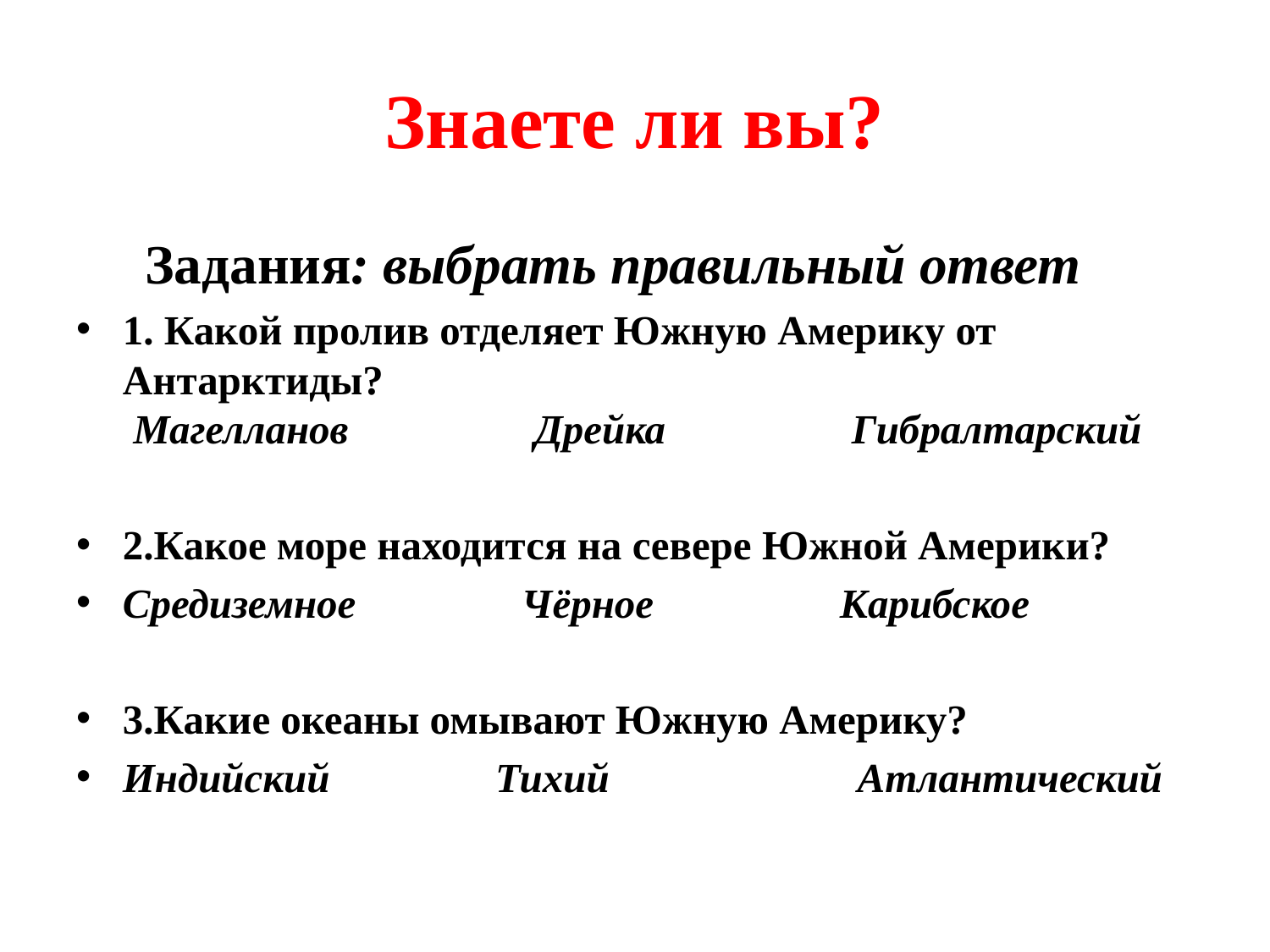

# Знаете ли вы?
     Задания: выбрать правильный ответ
1. Какой пролив отделяет Южную Америку от Антарктиды?                                                                                Магелланов                  Дрейка                  Гибралтарский

2.Какое море находится на севере Южной Америки?
Средиземное                Чёрное                  Карибское

3.Какие океаны омывают Южную Америку?
Индийский                Тихий                        Атлантический